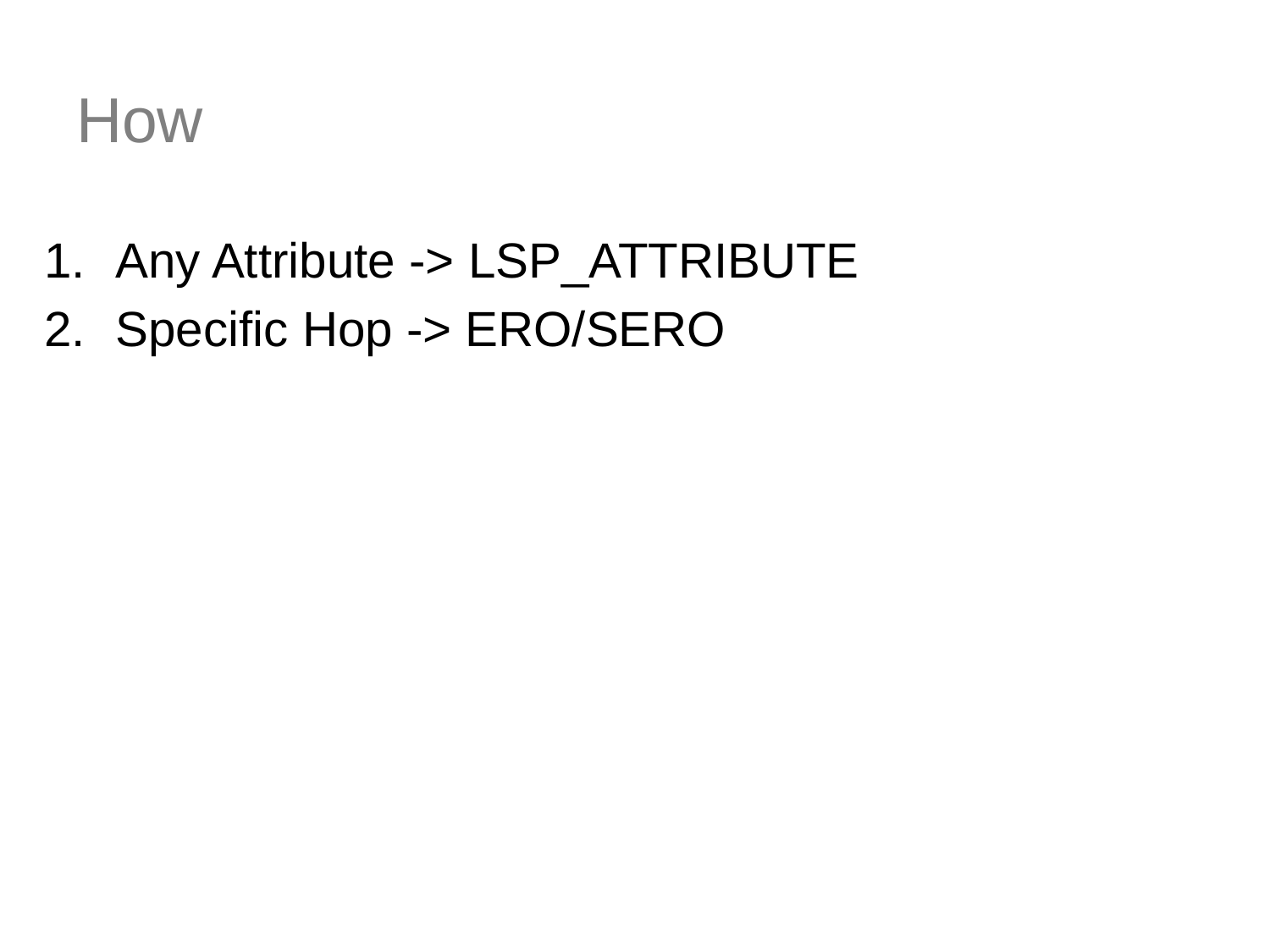

How

Any Attribute -> LSP_ATTRIBUTE
Specific Hop -> ERO/SERO